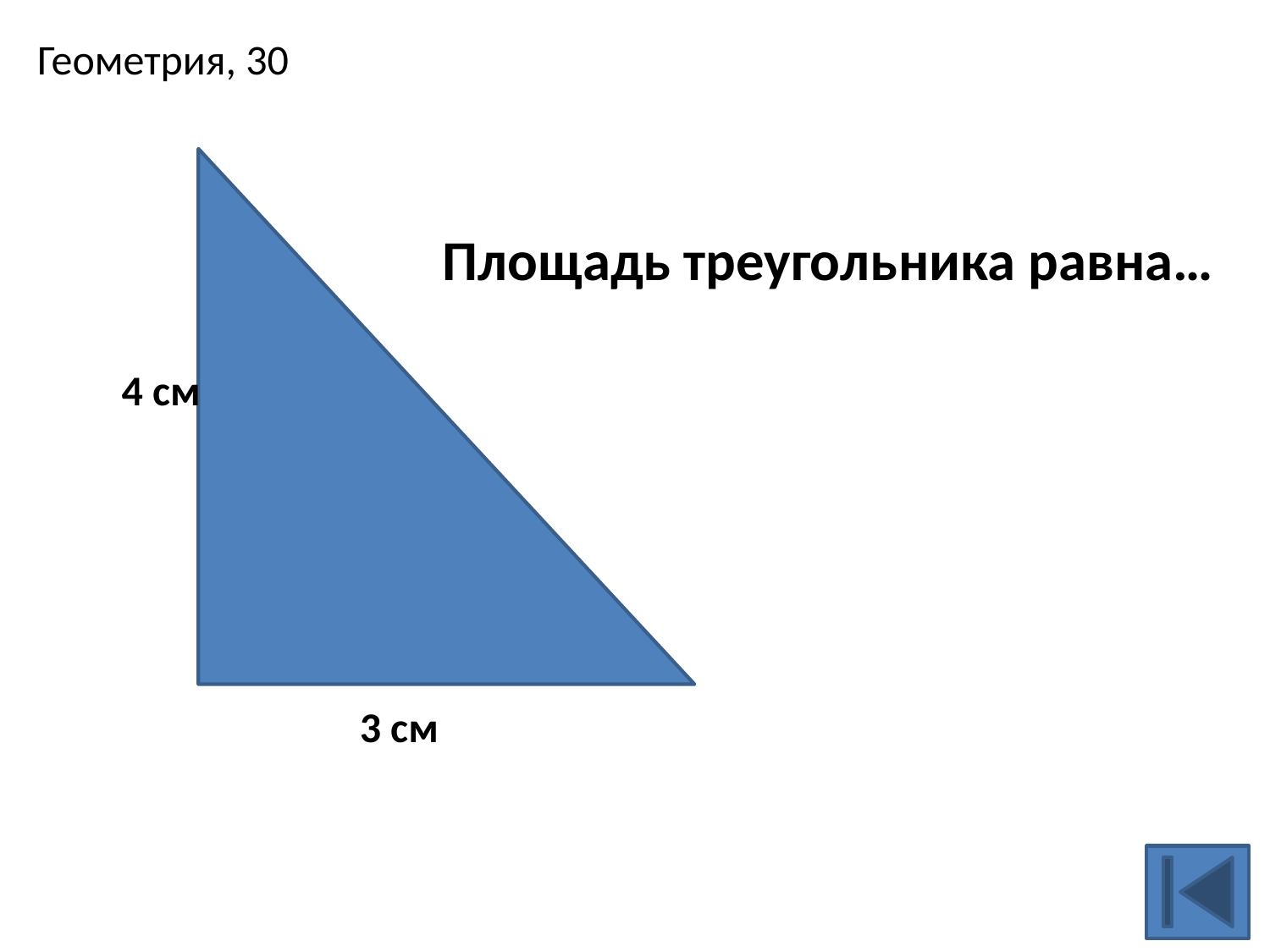

Геометрия, 30

Площадь треугольника равна…
4 см
3 см